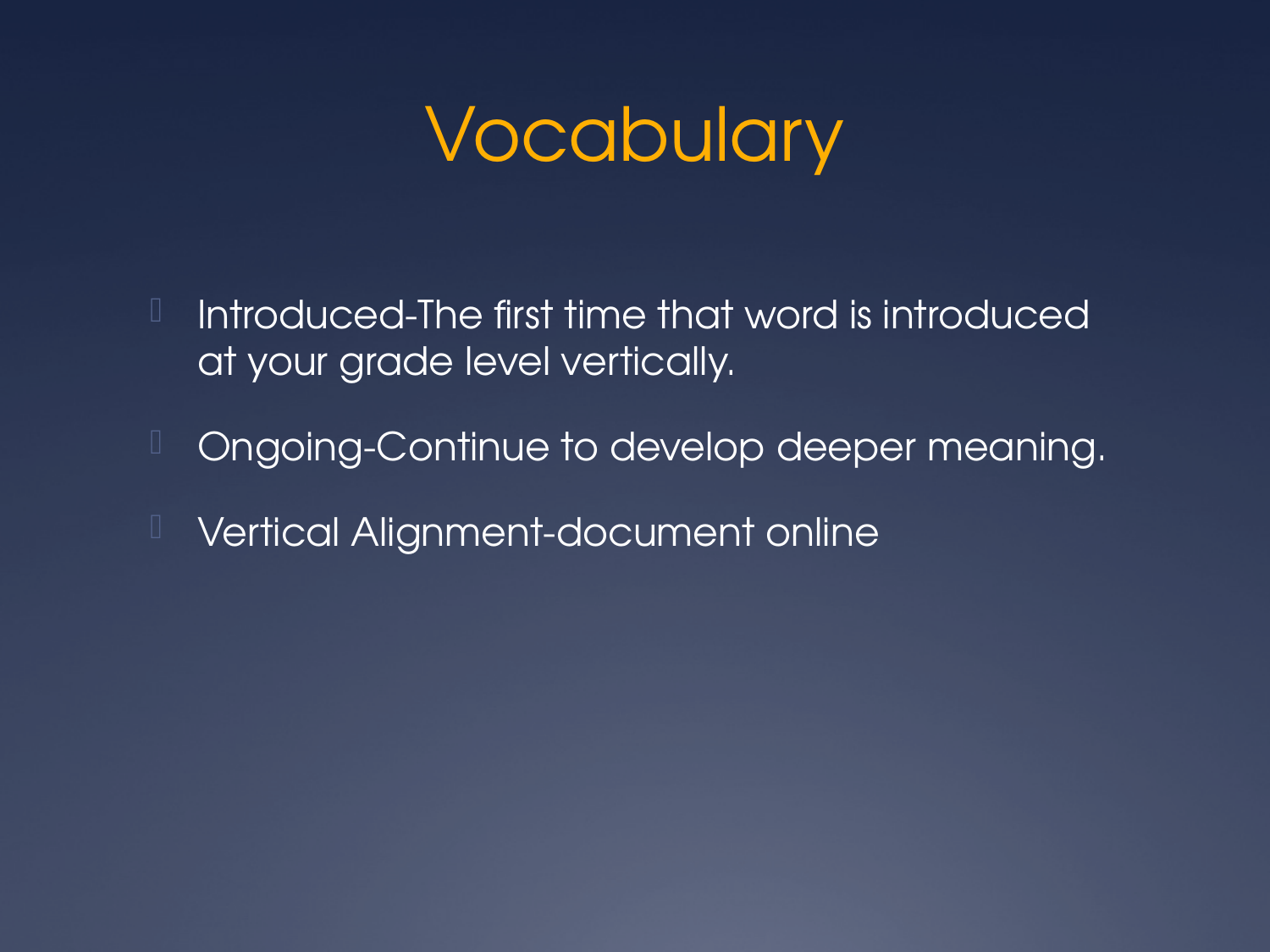

# Vocabulary
Introduced-The first time that word is introduced at your grade level vertically.
Ongoing-Continue to develop deeper meaning.
Vertical Alignment-document online